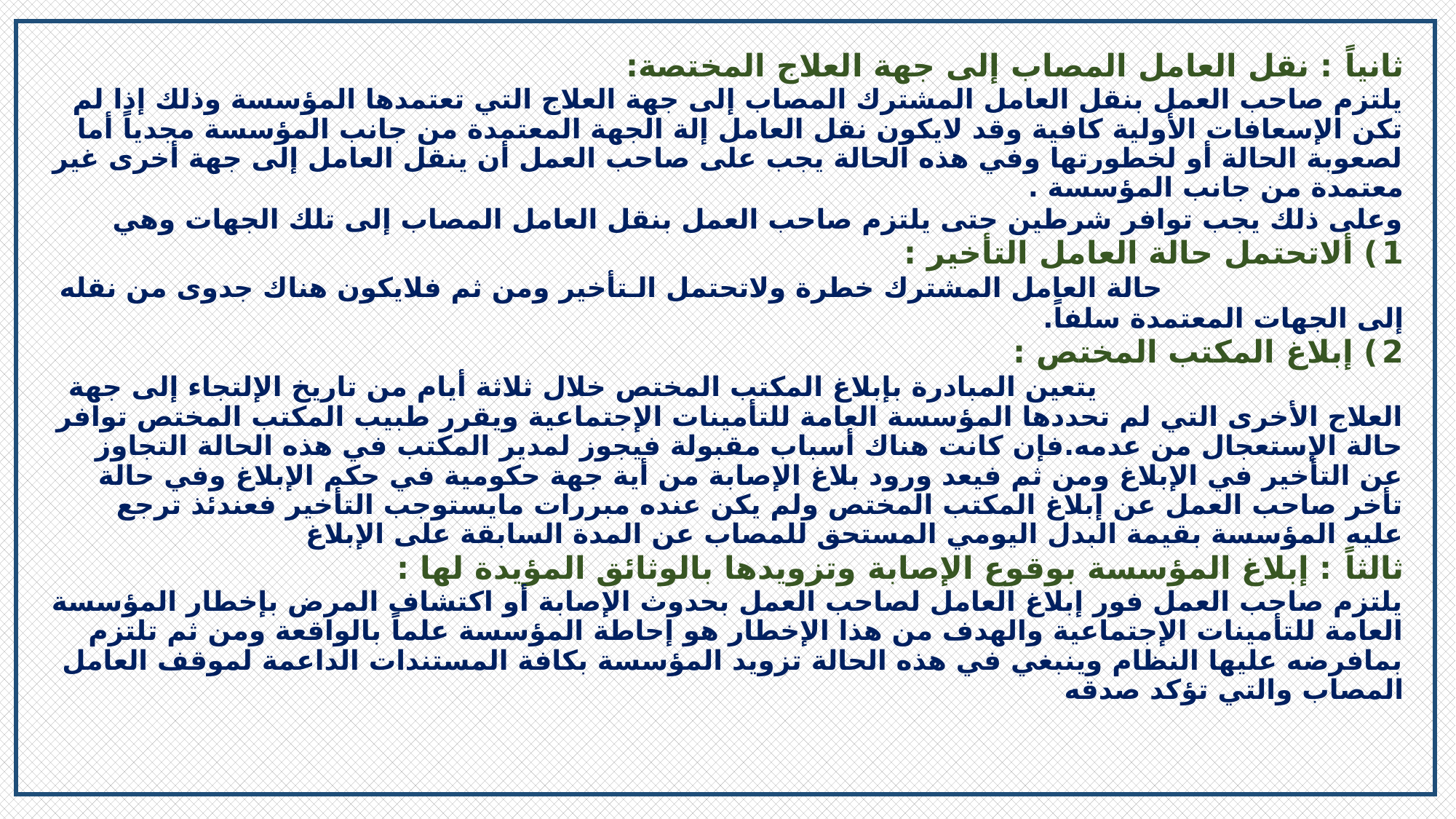

ثانياً : نقل العامل المصاب إلى جهة العلاج المختصة:
يلتزم صاحب العمل بنقل العامل المشترك المصاب إلى جهة العلاج التي تعتمدها المؤسسة وذلك إذا لم تكن الإسعافات الأولية كافية وقد لايكون نقل العامل إلة الجهة المعتمدة من جانب المؤسسة مجدياً أما لصعوبة الحالة أو لخطورتها وفي هذه الحالة يجب على صاحب العمل أن ينقل العامل إلى جهة أخرى غير معتمدة من جانب المؤسسة .
وعلى ذلك يجب توافر شرطين حتى يلتزم صاحب العمل بنقل العامل المصاب إلى تلك الجهات وهي
1) ألاتحتمل حالة العامل التأخير :                                                                                                     حالة العامل المشترك خطرة ولاتحتمل الـتأخير ومن ثم فلايكون هناك جدوى من نقله إلى الجهات المعتمدة سلفاً.
2) إبلاغ المكتب المختص :                                                                                                                     يتعين المبادرة بإبلاغ المكتب المختص خلال ثلاثة أيام من تاريخ الإلتجاء إلى جهة العلاج الأخرى التي لم تحددها المؤسسة العامة للتأمينات الإجتماعية ويقرر طبيب المكتب المختص توافر حالة الإستعجال من عدمه.فإن كانت هناك أسباب مقبولة فيجوز لمدير المكتب في هذه الحالة التجاوز عن التأخير في الإبلاغ ومن ثم فيعد ورود بلاغ الإصابة من أية جهة حكومية في حكم الإبلاغ وفي حالة تأخر صاحب العمل عن إبلاغ المكتب المختص ولم يكن عنده مبررات مايستوجب التأخير فعندئذ ترجع عليه المؤسسة بقيمة البدل اليومي المستحق للمصاب عن المدة السابقة على الإبلاغ
ثالثاً : إبلاغ المؤسسة بوقوع الإصابة وتزويدها بالوثائق المؤيدة لها :
يلتزم صاحب العمل فور إبلاغ العامل لصاحب العمل بحدوث الإصابة أو اكتشاف المرض بإخطار المؤسسة العامة للتأمينات الإجتماعية والهدف من هذا الإخطار هو إحاطة المؤسسة علماً بالواقعة ومن ثم تلتزم بمافرضه عليها النظام وينبغي في هذه الحالة تزويد المؤسسة بكافة المستندات الداعمة لموقف العامل المصاب والتي تؤكد صدقه